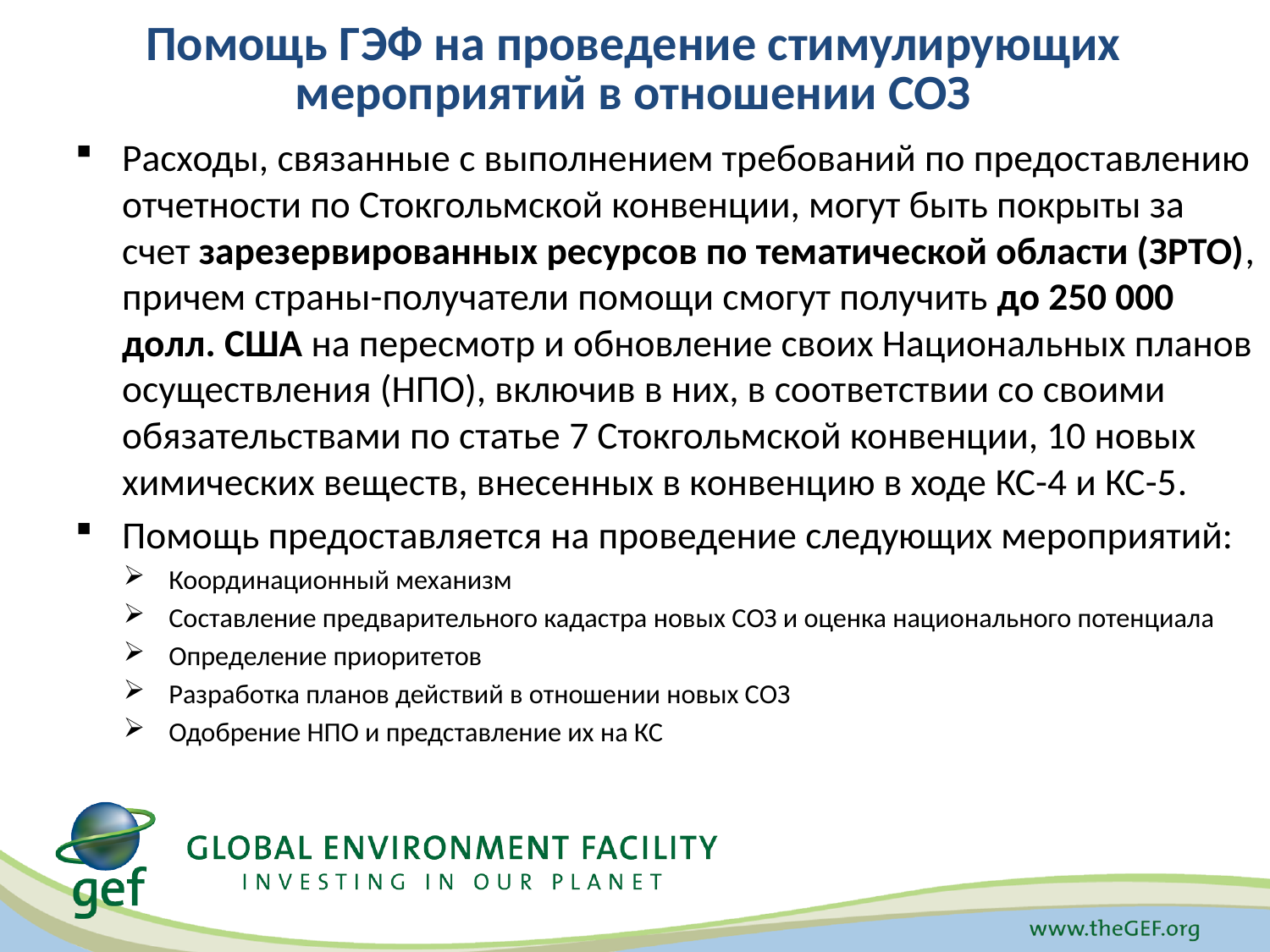

Помощь ГЭФ на проведение стимулирующих мероприятий в отношении СОЗ
Расходы, связанные с выполнением требований по предоставлению отчетности по Стокгольмской конвенции, могут быть покрыты за счет зарезервированных ресурсов по тематической области (ЗРТО), причем страны-получатели помощи смогут получить до 250 000 долл. США на пересмотр и обновление своих Национальных планов осуществления (НПО), включив в них, в соответствии со своими обязательствами по статье 7 Стокгольмской конвенции, 10 новых химических веществ, внесенных в конвенцию в ходе КС-4 и КС-5.
Помощь предоставляется на проведение следующих мероприятий:
Координационный механизм
Составление предварительного кадастра новых СОЗ и оценка национального потенциала
Определение приоритетов
Разработка планов действий в отношении новых СОЗ
Одобрение НПО и представление их на КС